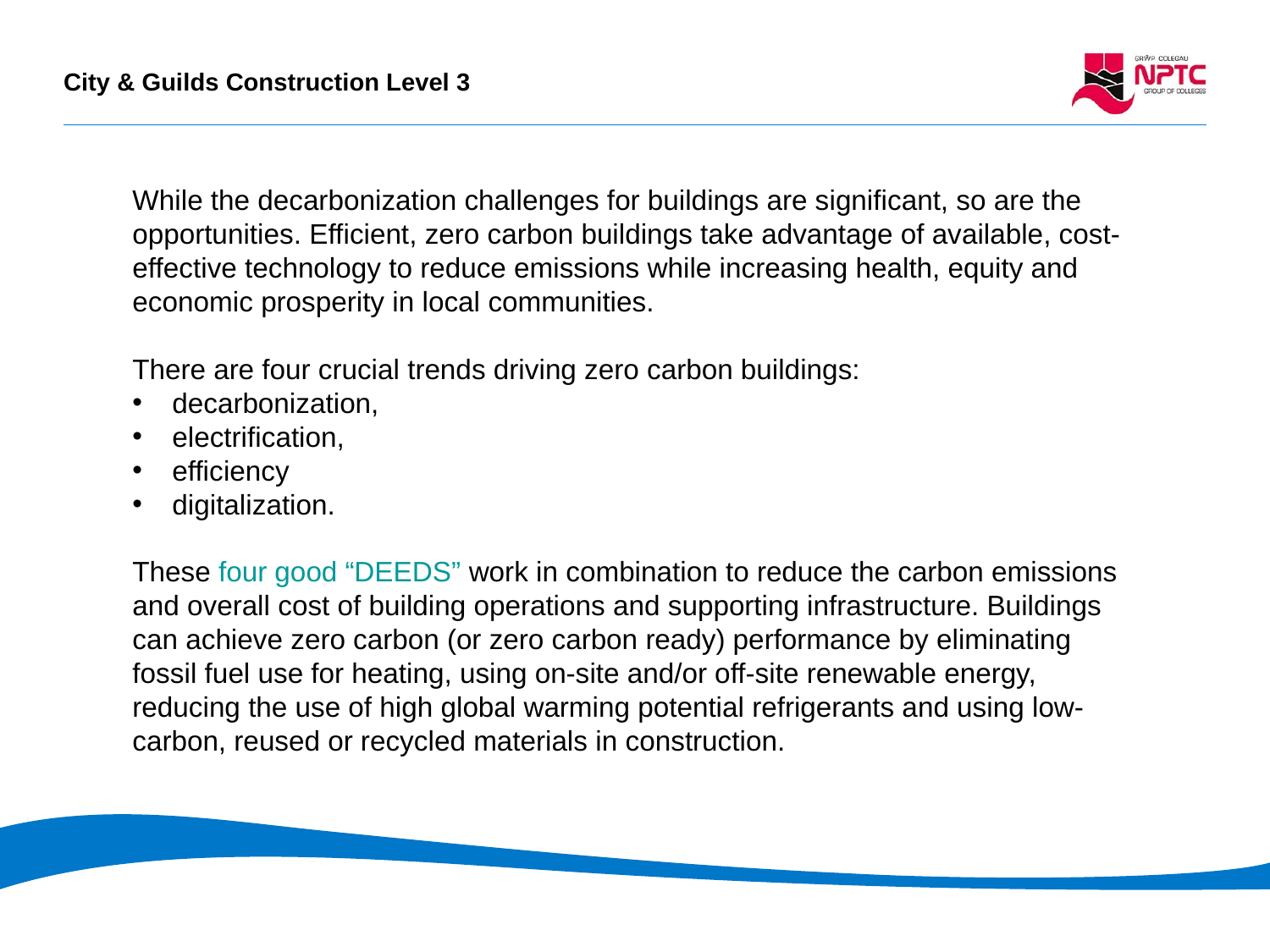

While the decarbonization challenges for buildings are significant, so are the opportunities. Efficient, zero carbon buildings take advantage of available, cost-effective technology to reduce emissions while increasing health, equity and economic prosperity in local communities.

There are four crucial trends driving zero carbon buildings:
decarbonization,
electrification,
efficiency
digitalization.

These four good “DEEDS” work in combination to reduce the carbon emissions and overall cost of building operations and supporting infrastructure. Buildings can achieve zero carbon (or zero carbon ready) performance by eliminating fossil fuel use for heating, using on-site and/or off-site renewable energy, reducing the use of high global warming potential refrigerants and using low-carbon, reused or recycled materials in construction.